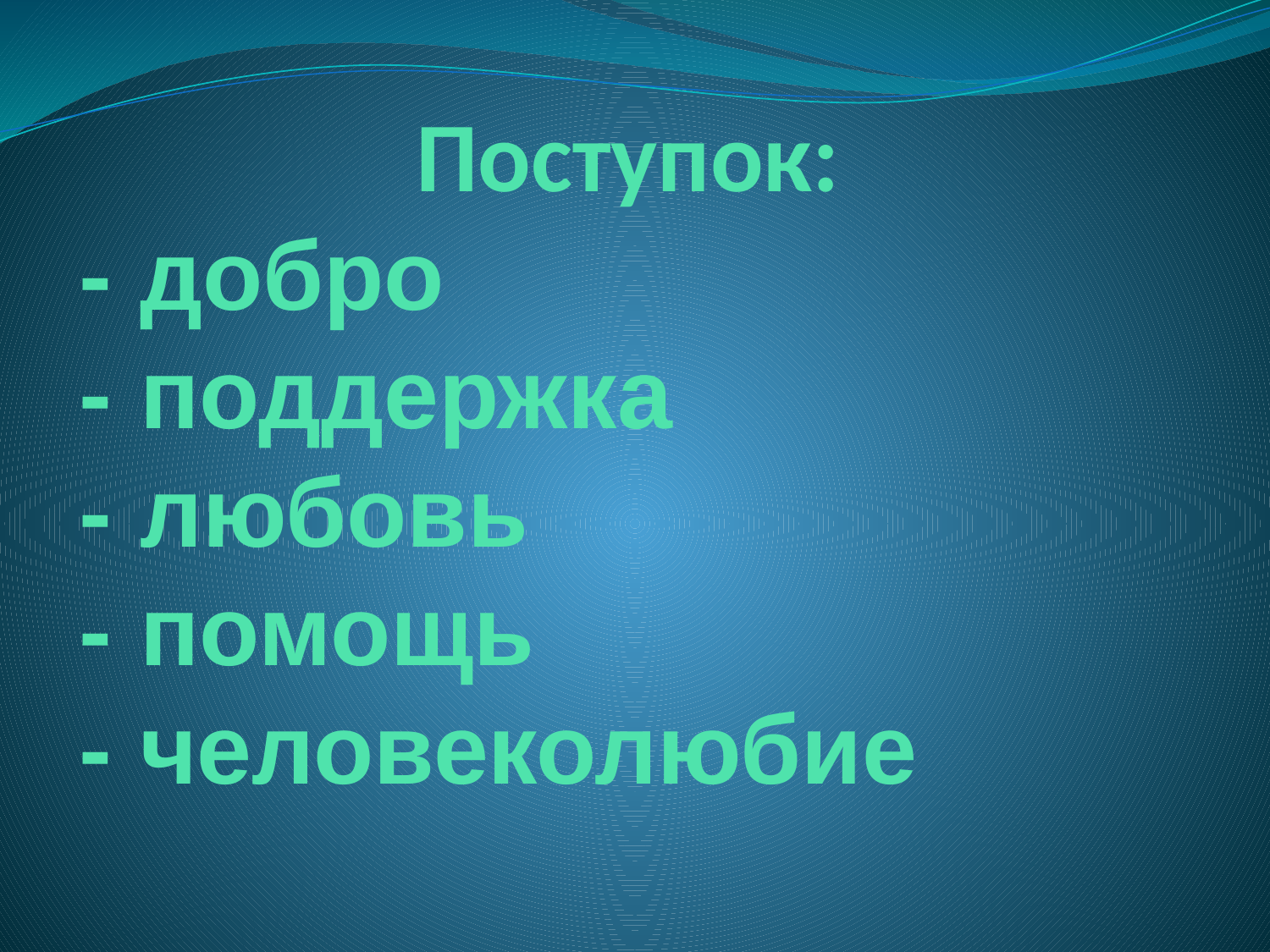

# Поступок: - добро - поддержка - любовь - помощь - человеколюбие